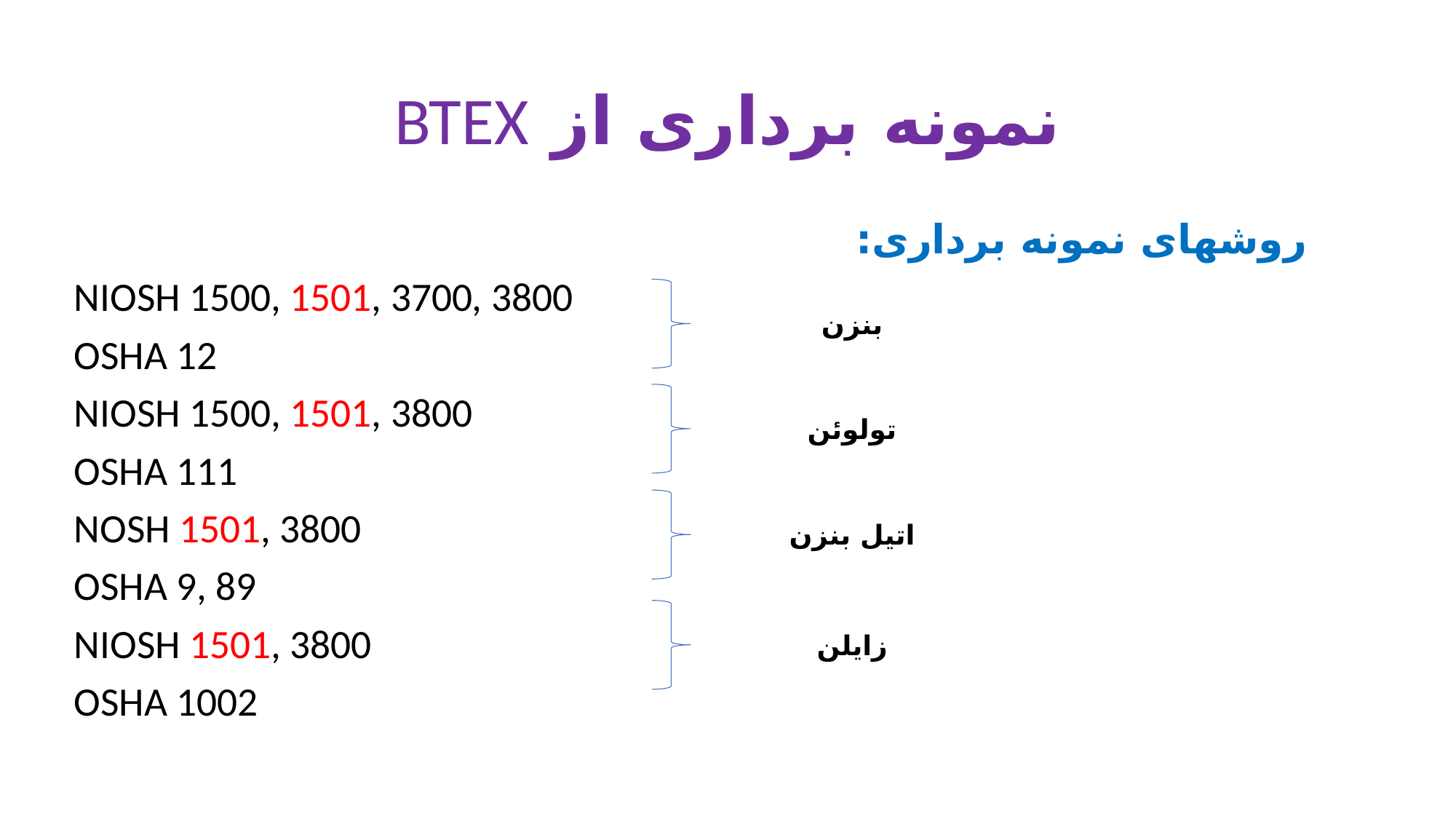

# نمونه برداری از BTEX
روشهای نمونه برداری:
NIOSH 1500, 1501, 3700, 3800
OSHA 12
NIOSH 1500, 1501, 3800
OSHA 111
NOSH 1501, 3800
OSHA 9, 89
NIOSH 1501, 3800
OSHA 1002

بنزن

تولوئن

اتیل بنزن

زایلن